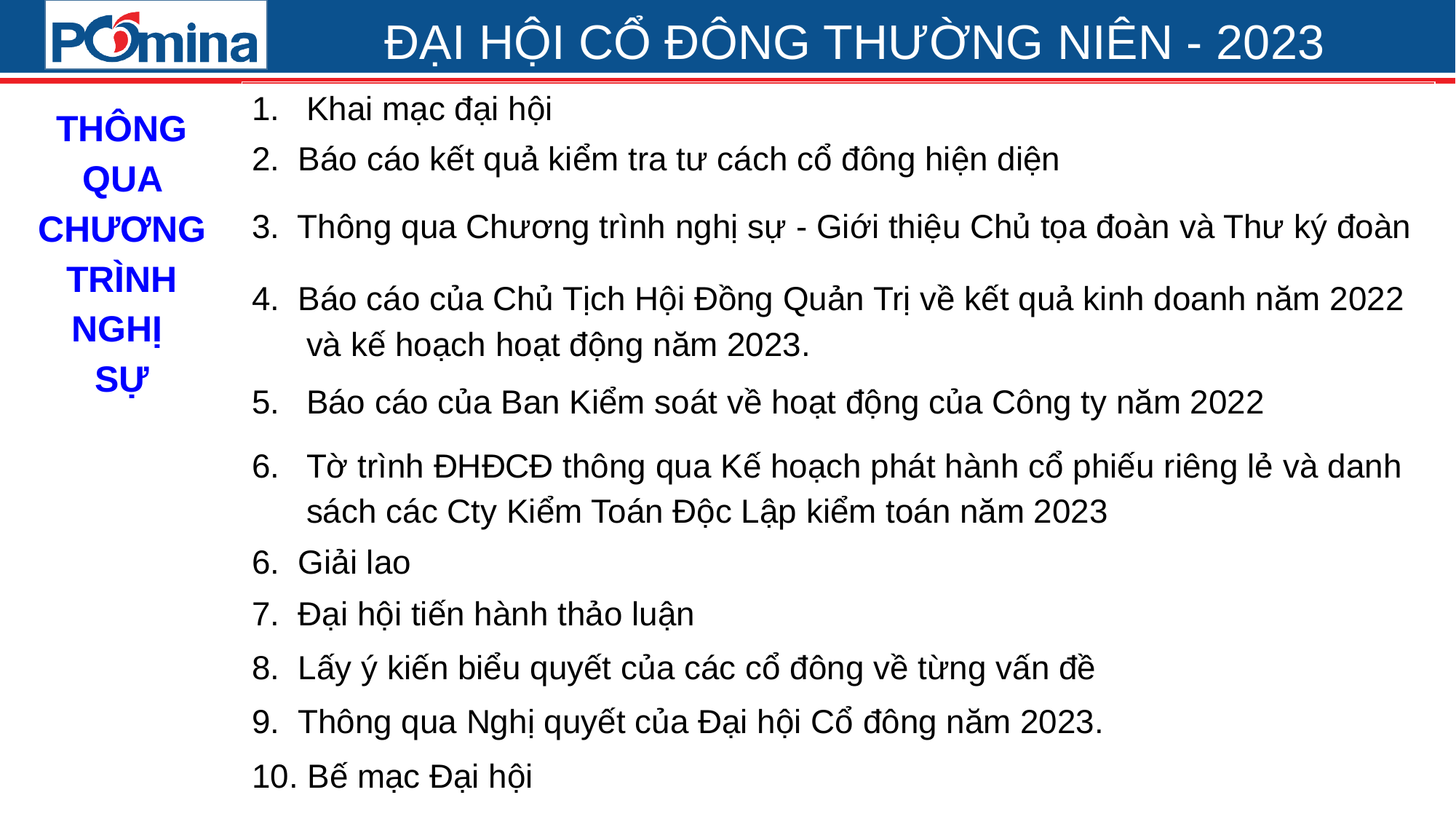

| Khai mạc đại hội |
| --- |
| 2. Báo cáo kết quả kiểm tra tư cách cổ đông hiện diện |
| 3. Thông qua Chương trình nghị sự - Giới thiệu Chủ tọa đoàn và Thư ký đoàn |
| 4. Báo cáo của Chủ Tịch Hội Đồng Quản Trị về kết quả kinh doanh năm 2022 và kế hoạch hoạt động năm 2023. |
| Báo cáo của Ban Kiểm soát về hoạt động của Công ty năm 2022 Tờ trình ĐHĐCĐ thông qua Kế hoạch phát hành cổ phiếu riêng lẻ và danh sách các Cty Kiểm Toán Độc Lập kiểm toán năm 2023 |
| 6. Giải lao |
| 7. Đại hội tiến hành thảo luận |
| 8. Lấy ý kiến biểu quyết của các cổ đông về từng vấn đề |
| 9. Thông qua Nghị quyết của Đại hội Cổ đông năm 2023. |
| 10. Bế mạc Đại hội |
THÔNG QUA CHƯƠNG TRÌNH NGHỊ
SỰ